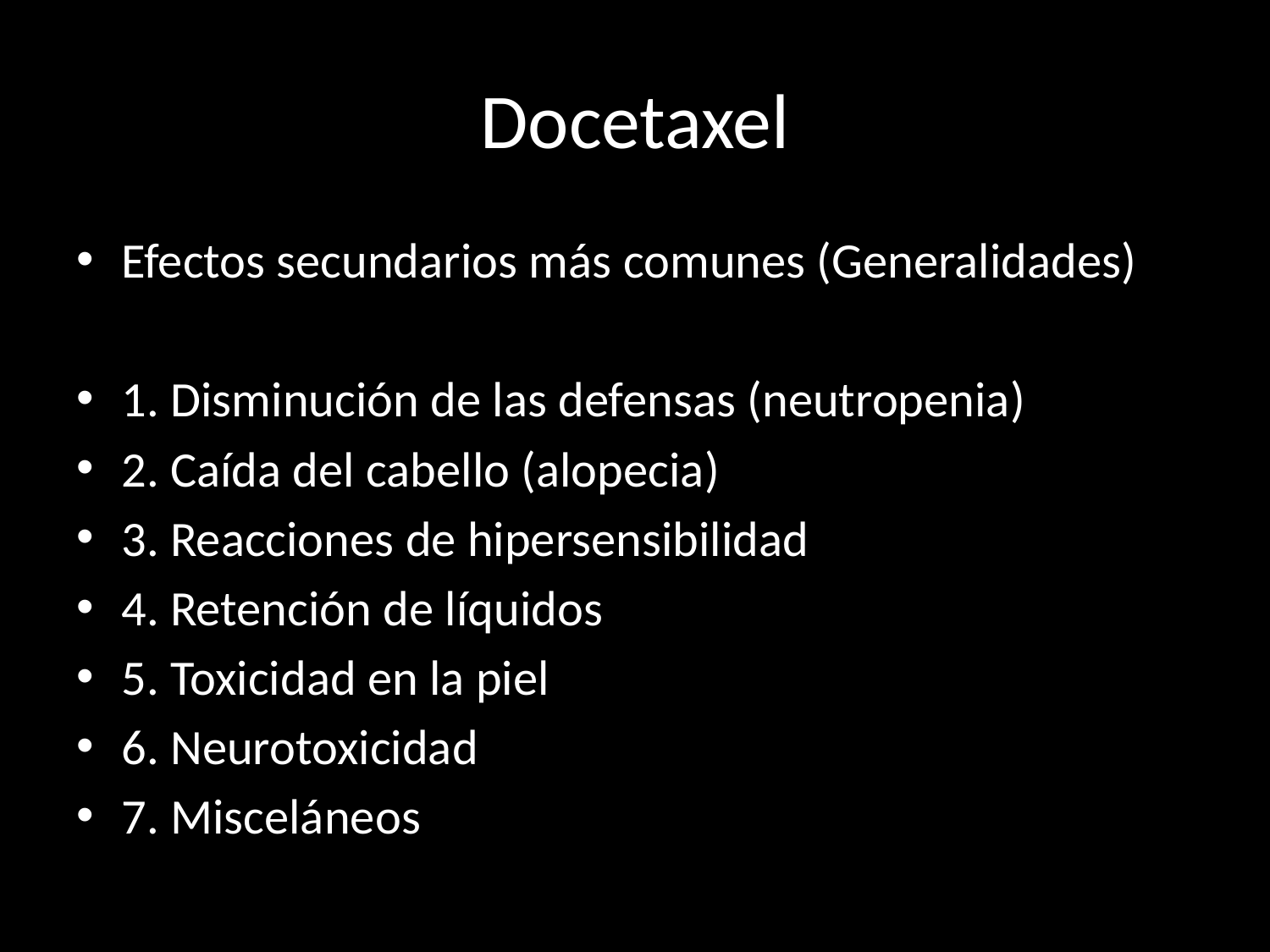

# Docetaxel
Efectos secundarios más comunes (Generalidades)

1. Disminución de las defensas (neutropenia)
2. Caída del cabello (alopecia)
3. Reacciones de hipersensibilidad
4. Retención de líquidos
5. Toxicidad en la piel
6. Neurotoxicidad
7. Misceláneos